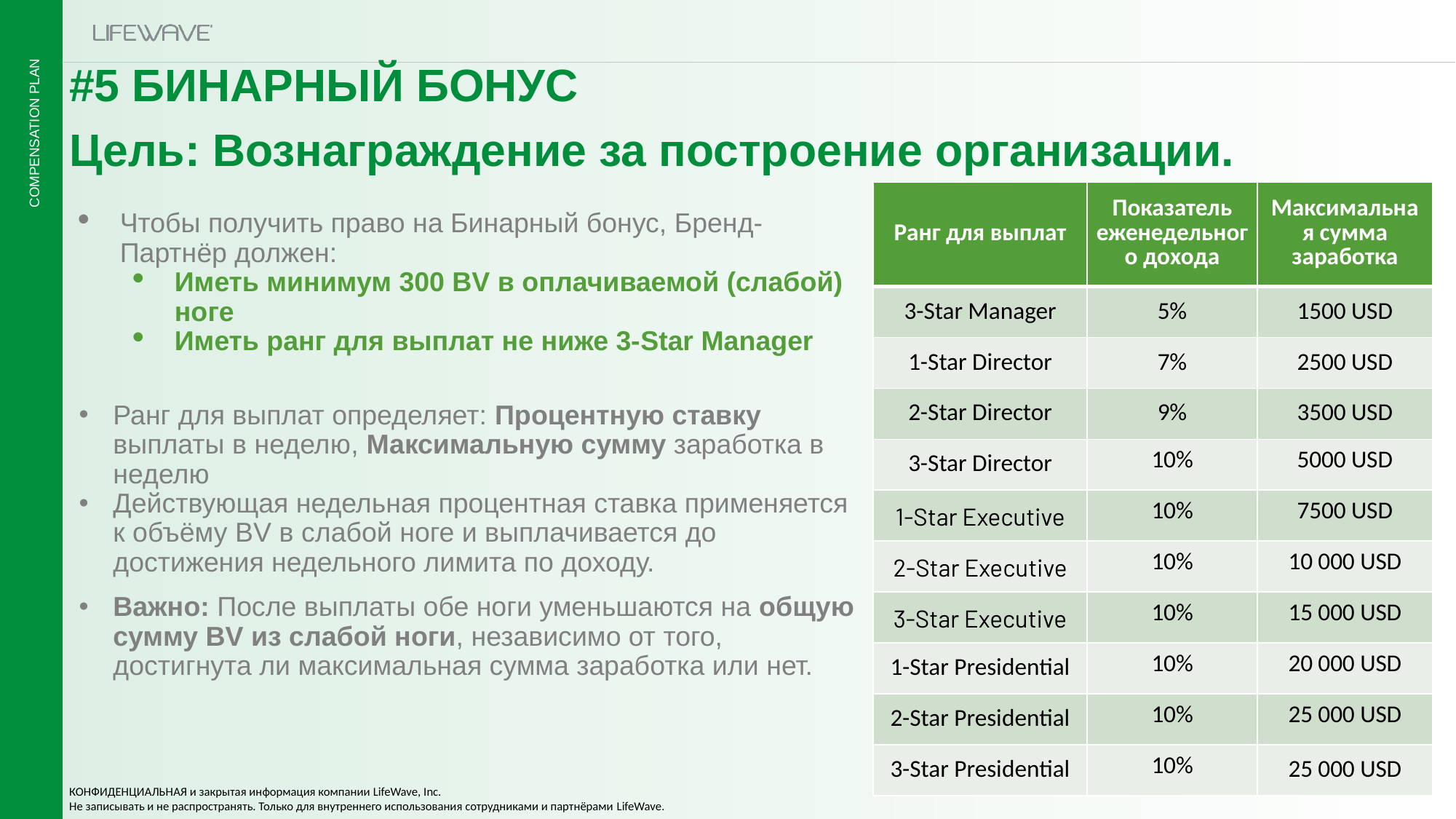

#5 БИНАРНЫЙ БОНУС
Цель: Вознаграждение за построение организации.
| Ранг для выплат | Показатель еженедельного дохода | Максимальная сумма заработка |
| --- | --- | --- |
| 3-Star Manager | 5% | 1500 USD |
| 1-Star Director | 7% | 2500 USD |
| 2-Star Director | 9% | 3500 USD |
| 3-Star Director | 10% | 5000 USD |
| 1-Star Executive | 10% | 7500 USD |
| 2-Star Executive | 10% | 10 000 USD |
| 3-Star Executive | 10% | 15 000 USD |
| 1-Star Presidential | 10% | 20 000 USD |
| 2-Star Presidential | 10% | 25 000 USD |
| 3-Star Presidential | 10% | 25 000 USD |
Чтобы получить право на Бинарный бонус, Бренд-Партнёр должен:
Иметь минимум 300 BV в оплачиваемой (слабой) ноге
Иметь ранг для выплат не ниже 3-Star Manager
Ранг для выплат определяет: Процентную ставку выплаты в неделю, Максимальную сумму заработка в неделю
Действующая недельная процентная ставка применяется к объёму BV в слабой ноге и выплачивается до достижения недельного лимита по доходу.
Важно: После выплаты обе ноги уменьшаются на общую сумму BV из слабой ноги, независимо от того, достигнута ли максимальная сумма заработка или нет.

КОНФИДЕНЦИАЛЬНАЯ и закрытая информация компании LifeWave, Inc.
Не записывать и не распространять. Только для внутреннего использования сотрудниками и партнёрами LifeWave.